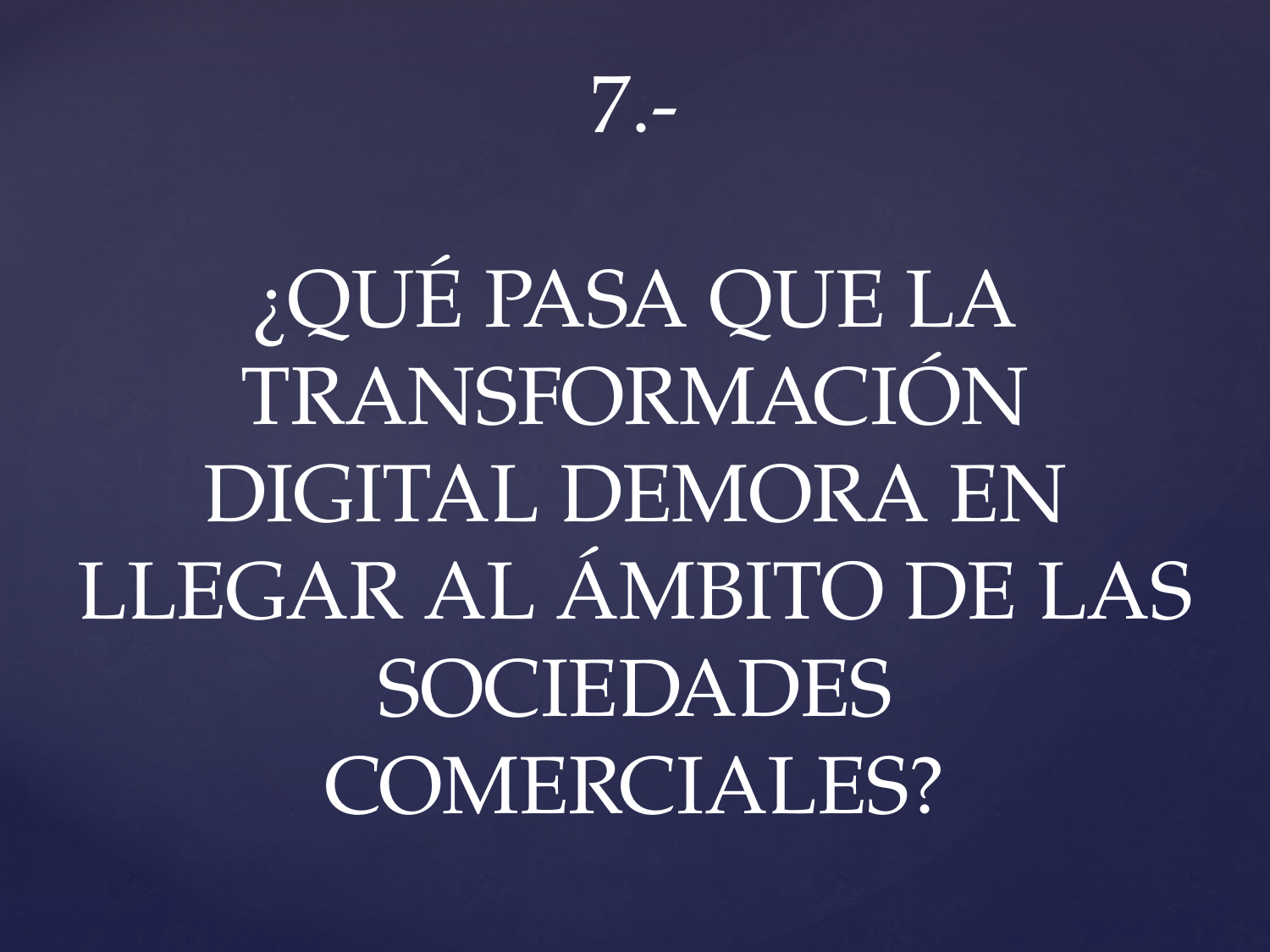

# 7.- ¿QUÉ PASA QUE LA TRANSFORMACIÓN DIGITAL DEMORA EN LLEGAR AL ÁMBITO DE LAS SOCIEDADES COMERCIALES?